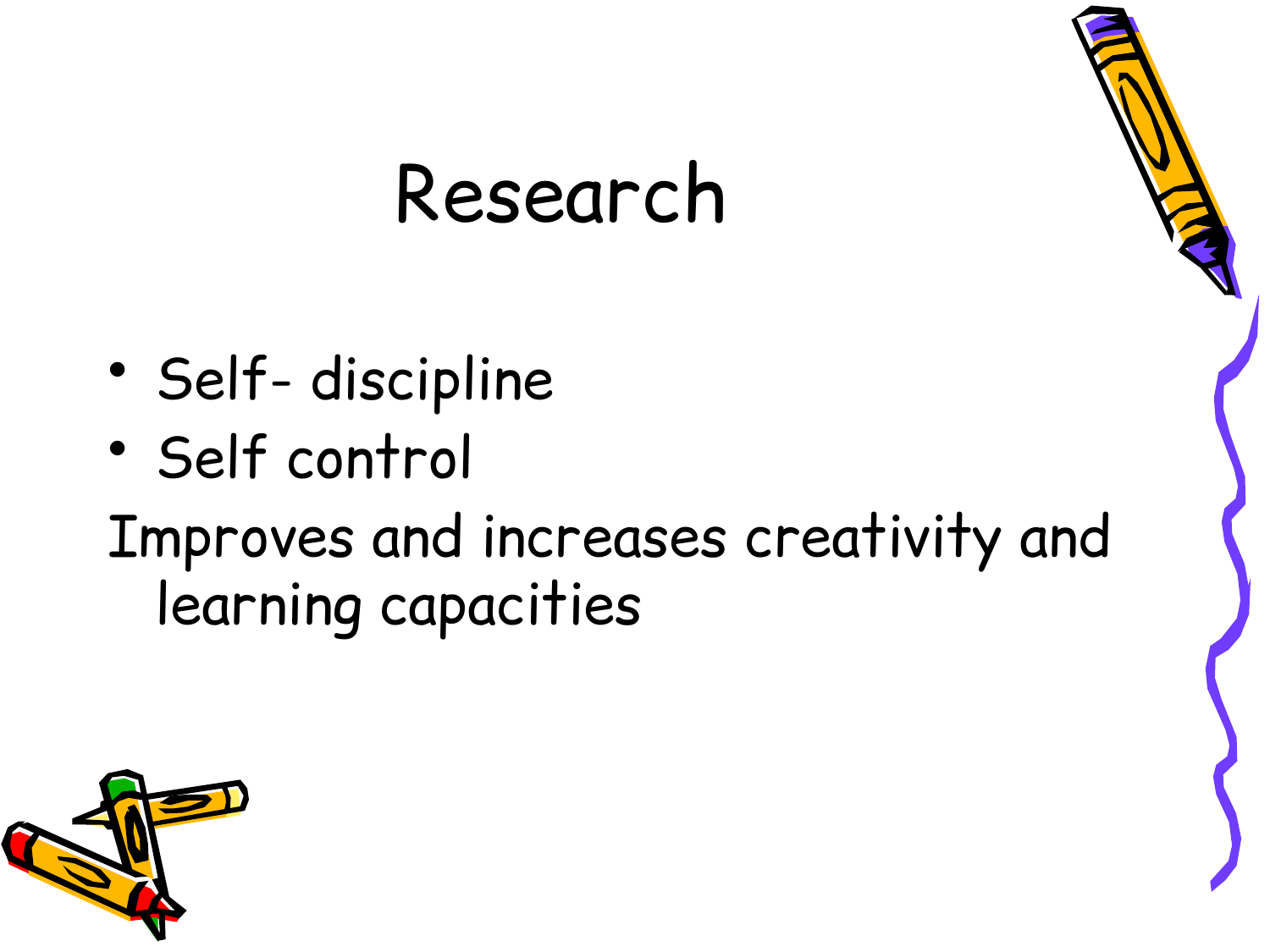

# Research
Self- discipline
Self control
Improves and increases creativity and learning capacities